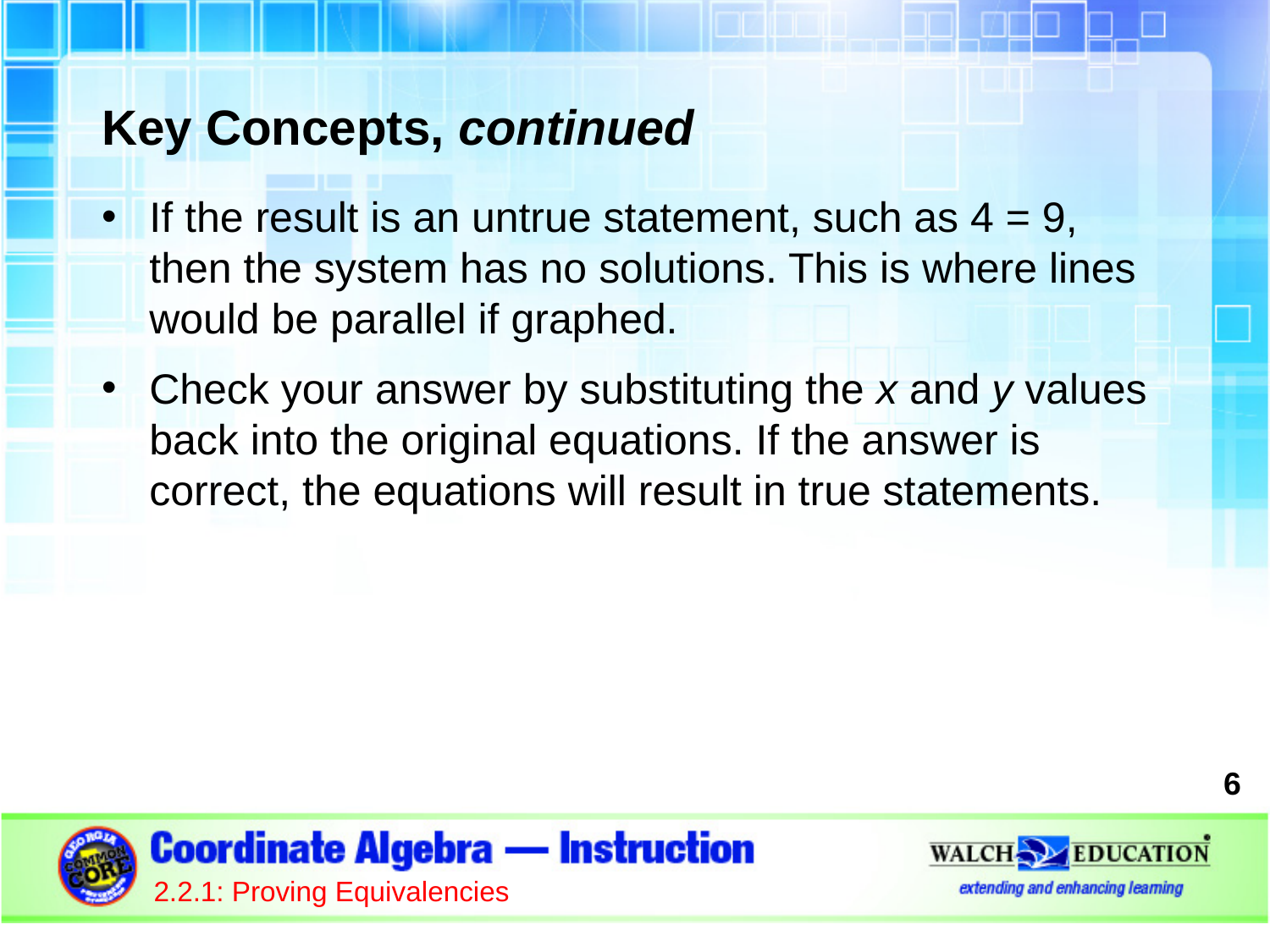

Key Concepts, continued

If the result is an untrue statement, such as 4 = 9, then the system has no solutions. This is where lines would be parallel if graphed.
Check your answer by substituting the x and y values back into the original equations. If the answer is correct, the equations will result in true statements.
6
2.2.1: Proving Equivalencies